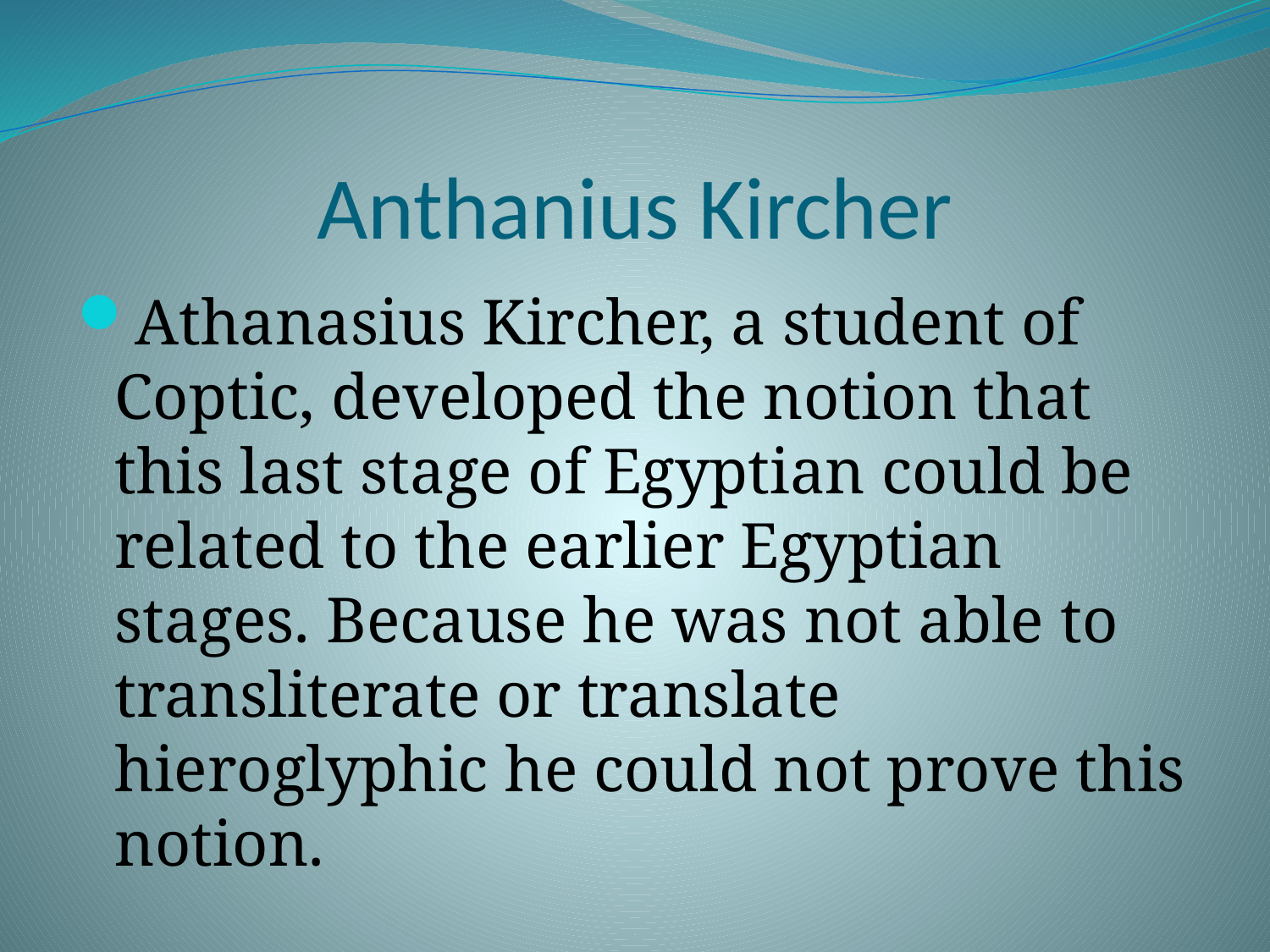

# Anthanius Kircher
Athanasius Kircher, a student of Coptic, developed the notion that this last stage of Egyptian could be related to the earlier Egyptian stages. Because he was not able to transliterate or translate hieroglyphic he could not prove this notion.